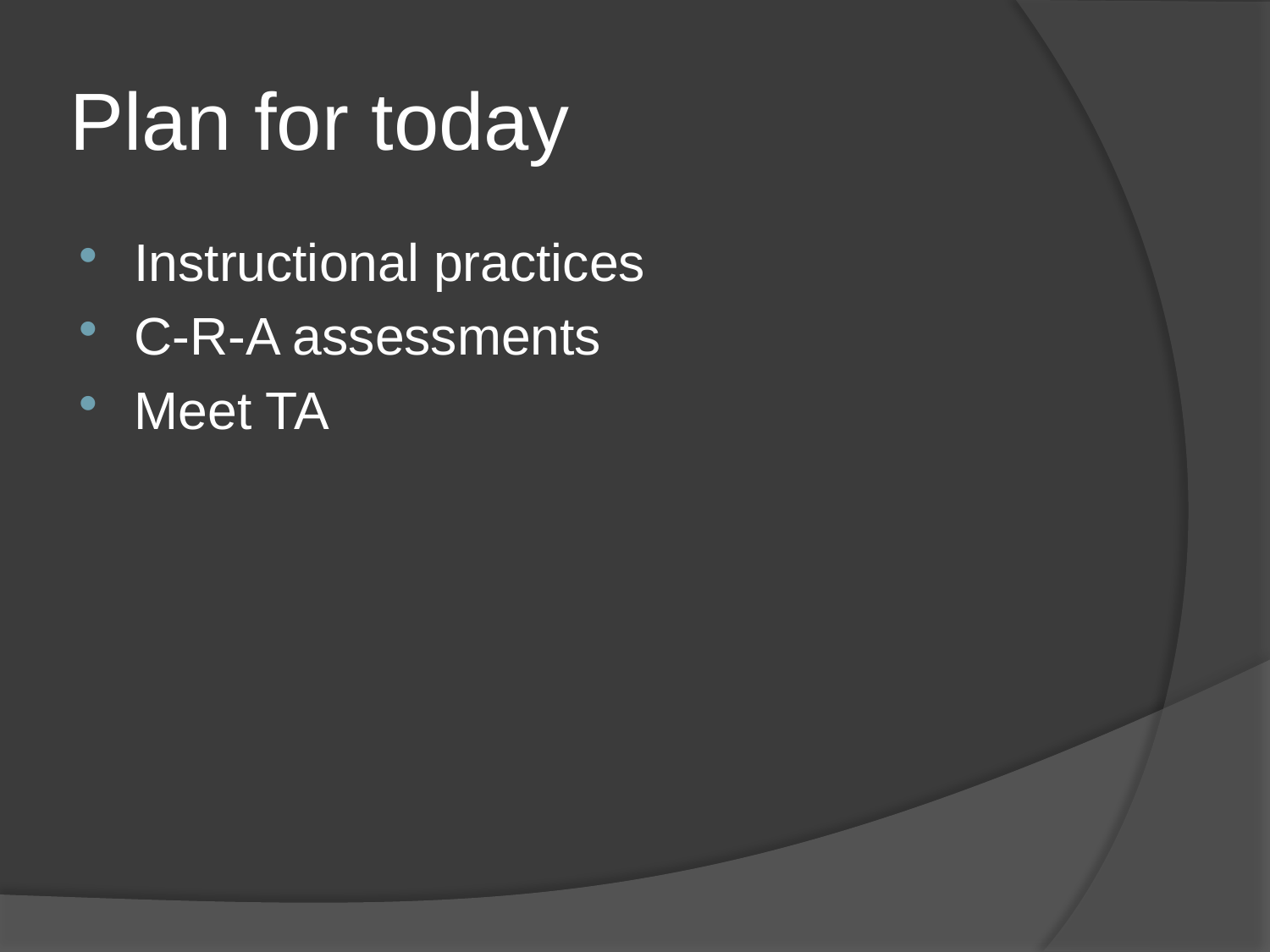

# Plan for today
Instructional practices
C-R-A assessments
Meet TA